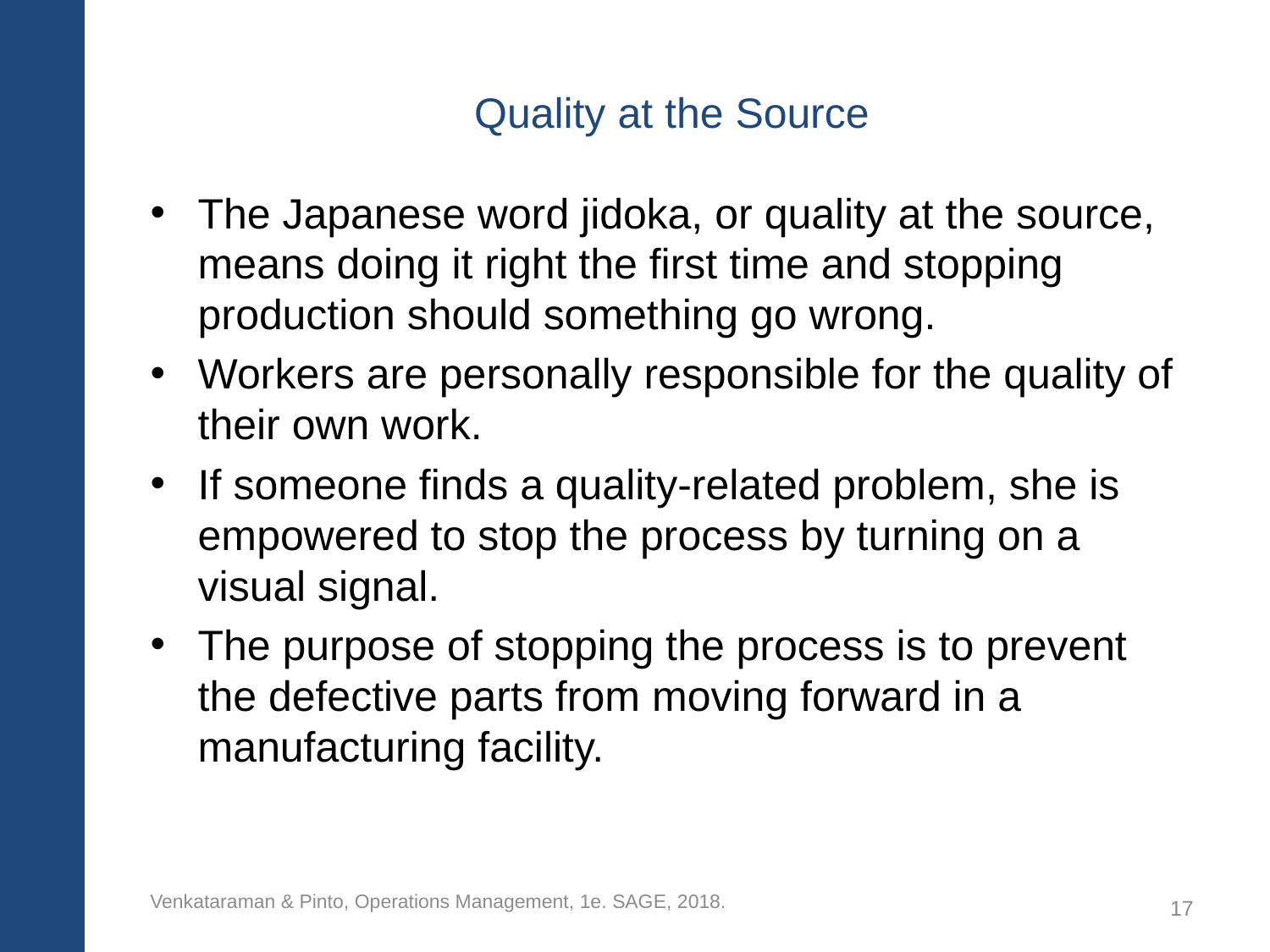

# Quality at the Source
The Japanese word jidoka, or quality at the source, means doing it right the first time and stopping production should something go wrong.
Workers are personally responsible for the quality of their own work.
If someone finds a quality-related problem, she is empowered to stop the process by turning on a visual signal.
The purpose of stopping the process is to prevent the defective parts from moving forward in a manufacturing facility.
Venkataraman & Pinto, Operations Management, 1e. SAGE, 2018.
17